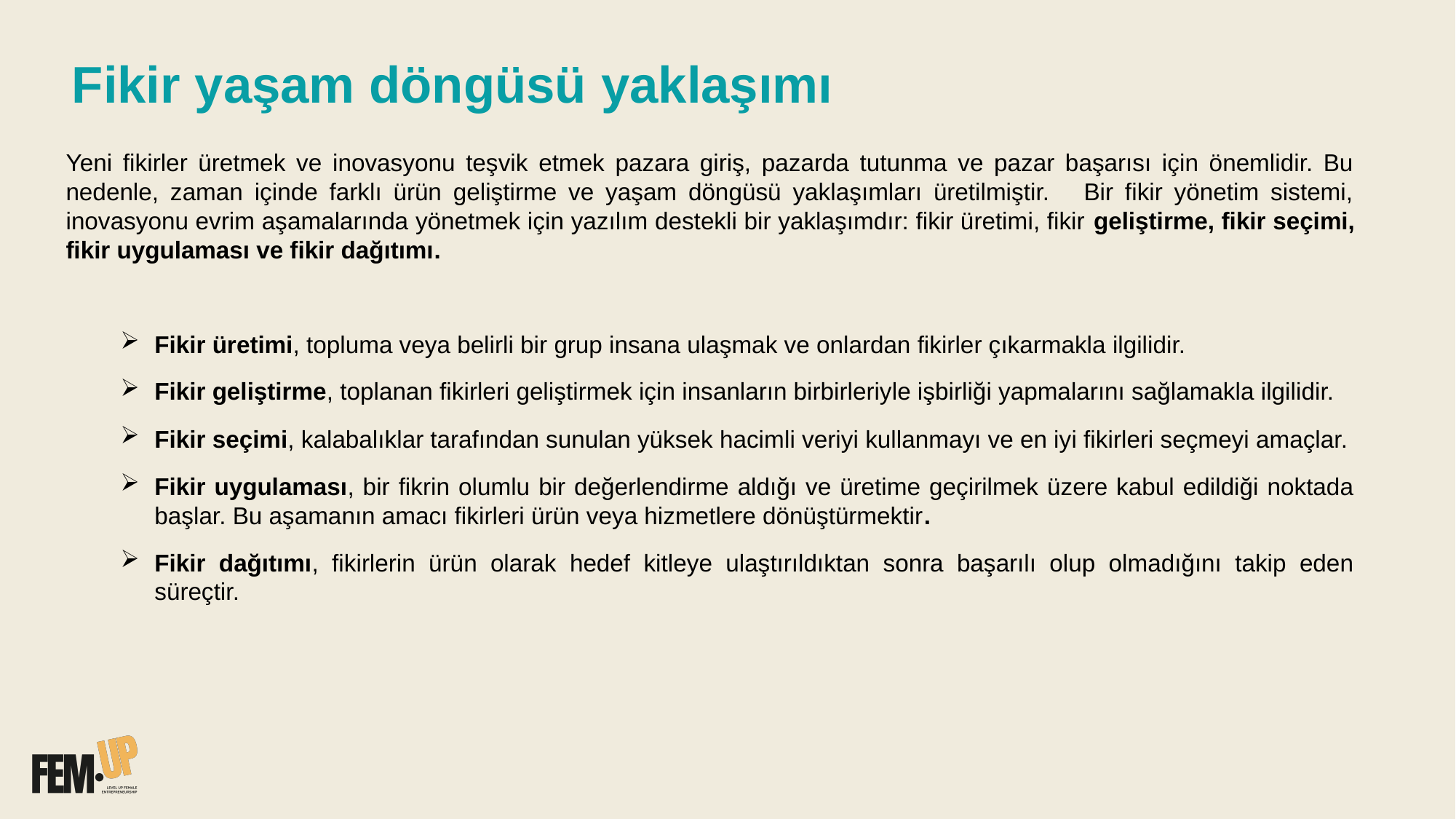

Fikir yaşam döngüsü yaklaşımı
Yeni fikirler üretmek ve inovasyonu teşvik etmek pazara giriş, pazarda tutunma ve pazar başarısı için önemlidir. Bu nedenle, zaman içinde farklı ürün geliştirme ve yaşam döngüsü yaklaşımları üretilmiştir.   Bir fikir yönetim sistemi, inovasyonu evrim aşamalarında yönetmek için yazılım destekli bir yaklaşımdır: fikir üretimi, fikir geliştirme, fikir seçimi, fikir uygulaması ve fikir dağıtımı.

Fikir üretimi, topluma veya belirli bir grup insana ulaşmak ve onlardan fikirler çıkarmakla ilgilidir.
Fikir geliştirme, toplanan fikirleri geliştirmek için insanların birbirleriyle işbirliği yapmalarını sağlamakla ilgilidir.
Fikir seçimi, kalabalıklar tarafından sunulan yüksek hacimli veriyi kullanmayı ve en iyi fikirleri seçmeyi amaçlar.
Fikir uygulaması, bir fikrin olumlu bir değerlendirme aldığı ve üretime geçirilmek üzere kabul edildiği noktada başlar. Bu aşamanın amacı fikirleri ürün veya hizmetlere dönüştürmektir.
Fikir dağıtımı, fikirlerin ürün olarak hedef kitleye ulaştırıldıktan sonra başarılı olup olmadığını takip eden süreçtir.